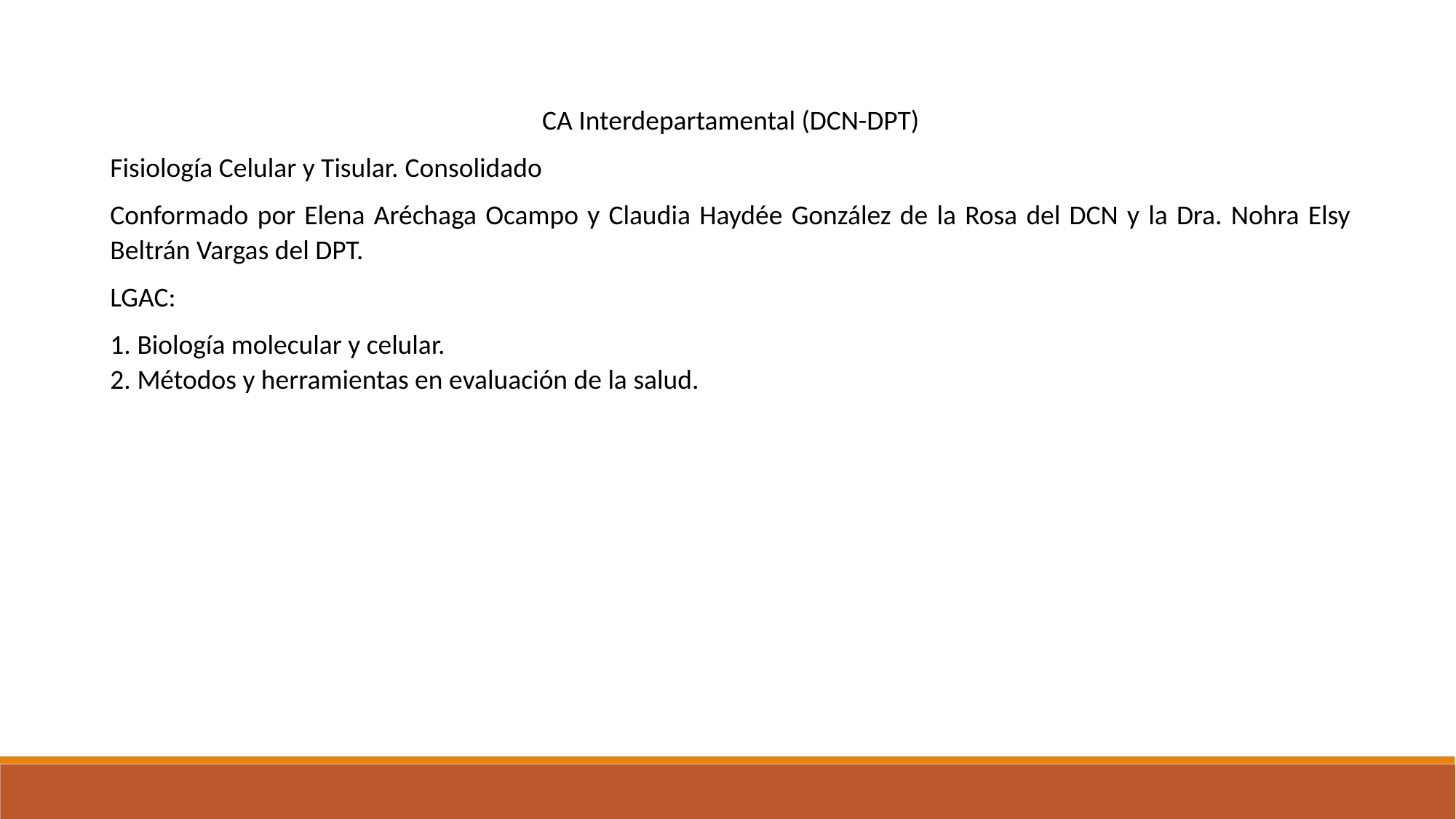

CA Interdepartamental (DCN-DPT)
Fisiología Celular y Tisular. Consolidado
Conformado por Elena Aréchaga Ocampo y Claudia Haydée González de la Rosa del DCN y la Dra. Nohra Elsy Beltrán Vargas del DPT.
LGAC:
1. Biología molecular y celular.
2. Métodos y herramientas en evaluación de la salud.